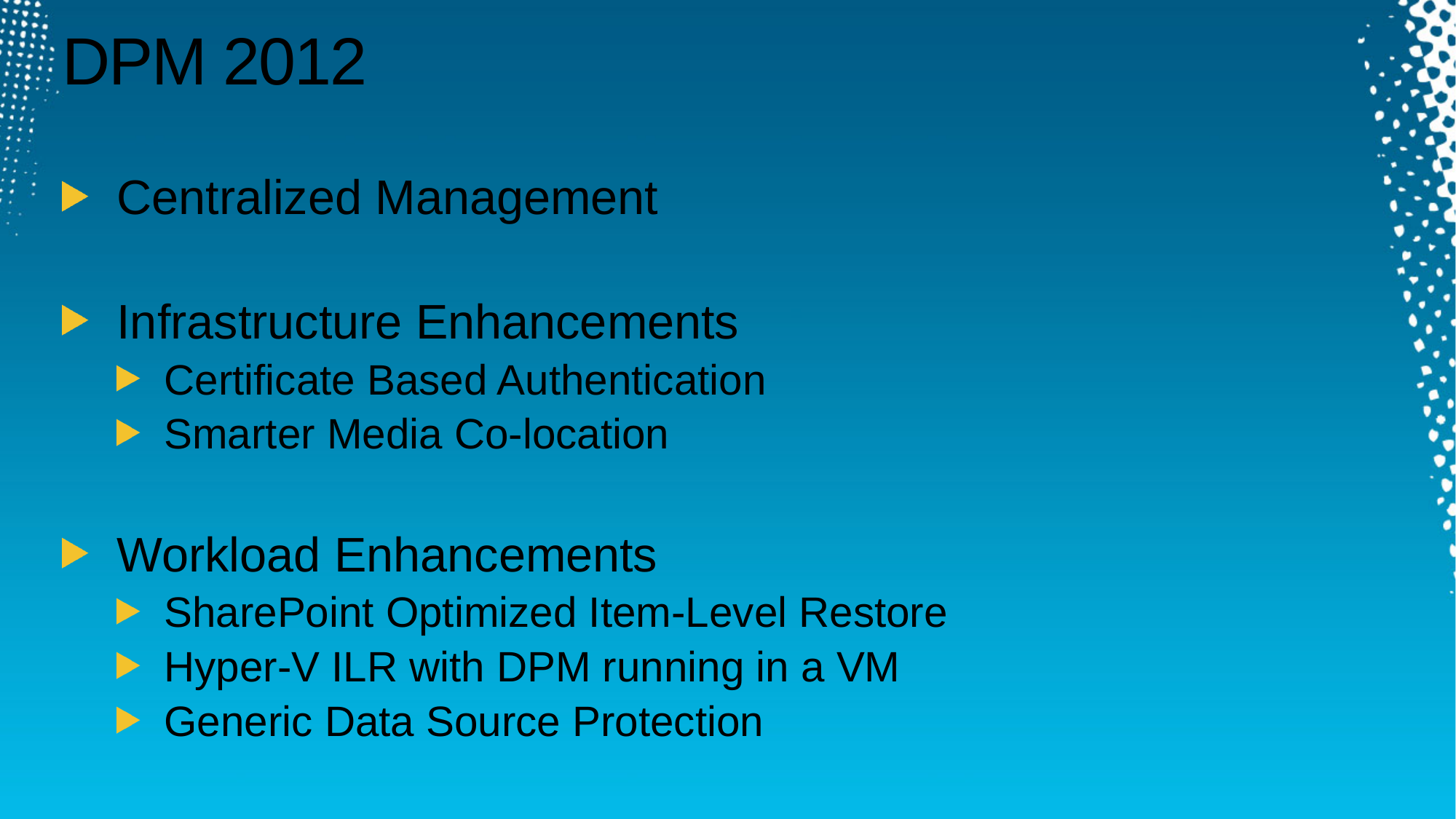

# DPM 2012
Centralized Management

Infrastructure Enhancements
Certificate Based Authentication
Smarter Media Co-location

Workload Enhancements
SharePoint Optimized Item-Level Restore
Hyper-V ILR with DPM running in a VM
Generic Data Source Protection